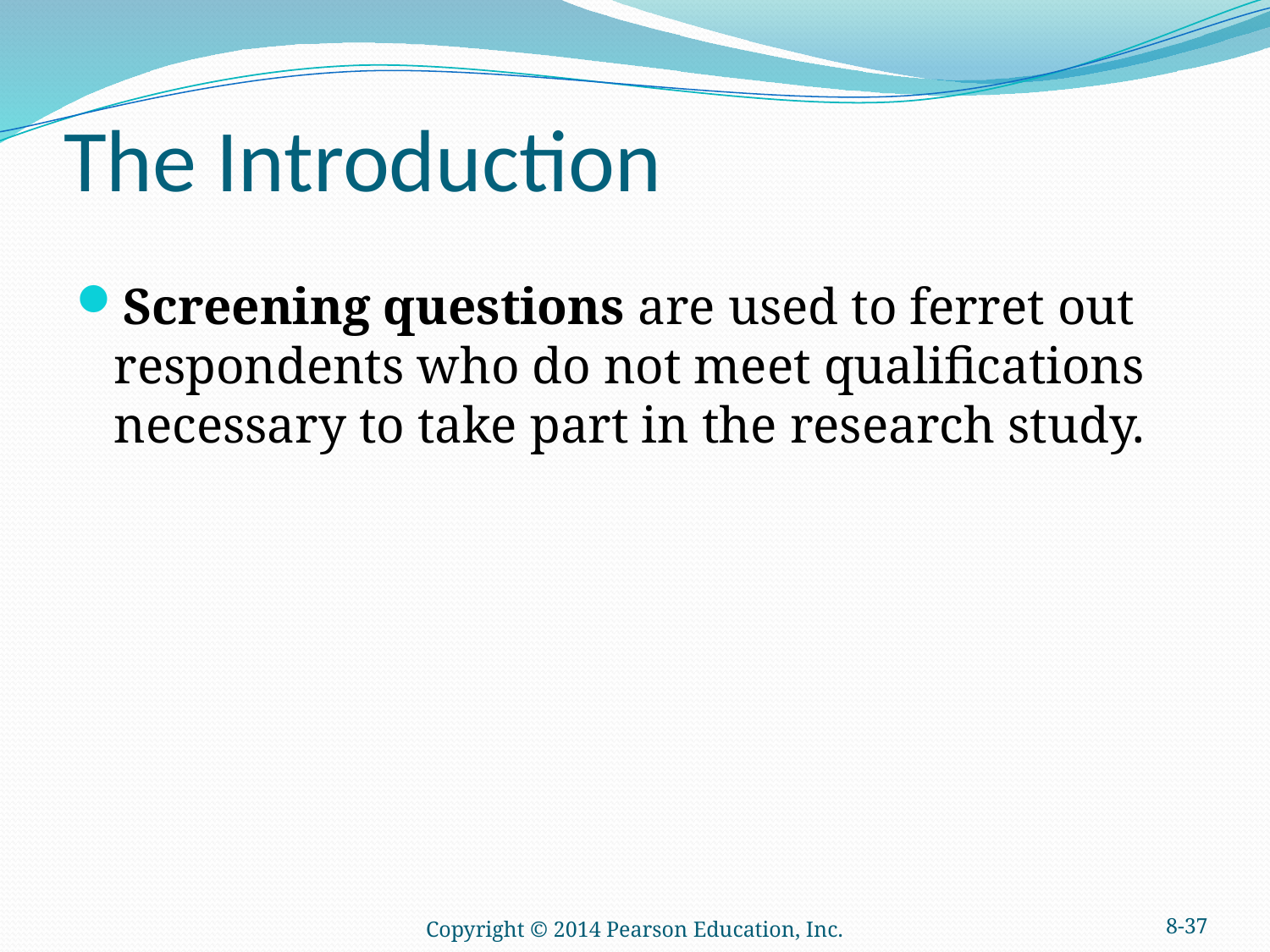

# The Introduction
Screening questions are used to ferret out respondents who do not meet qualifications necessary to take part in the research study.